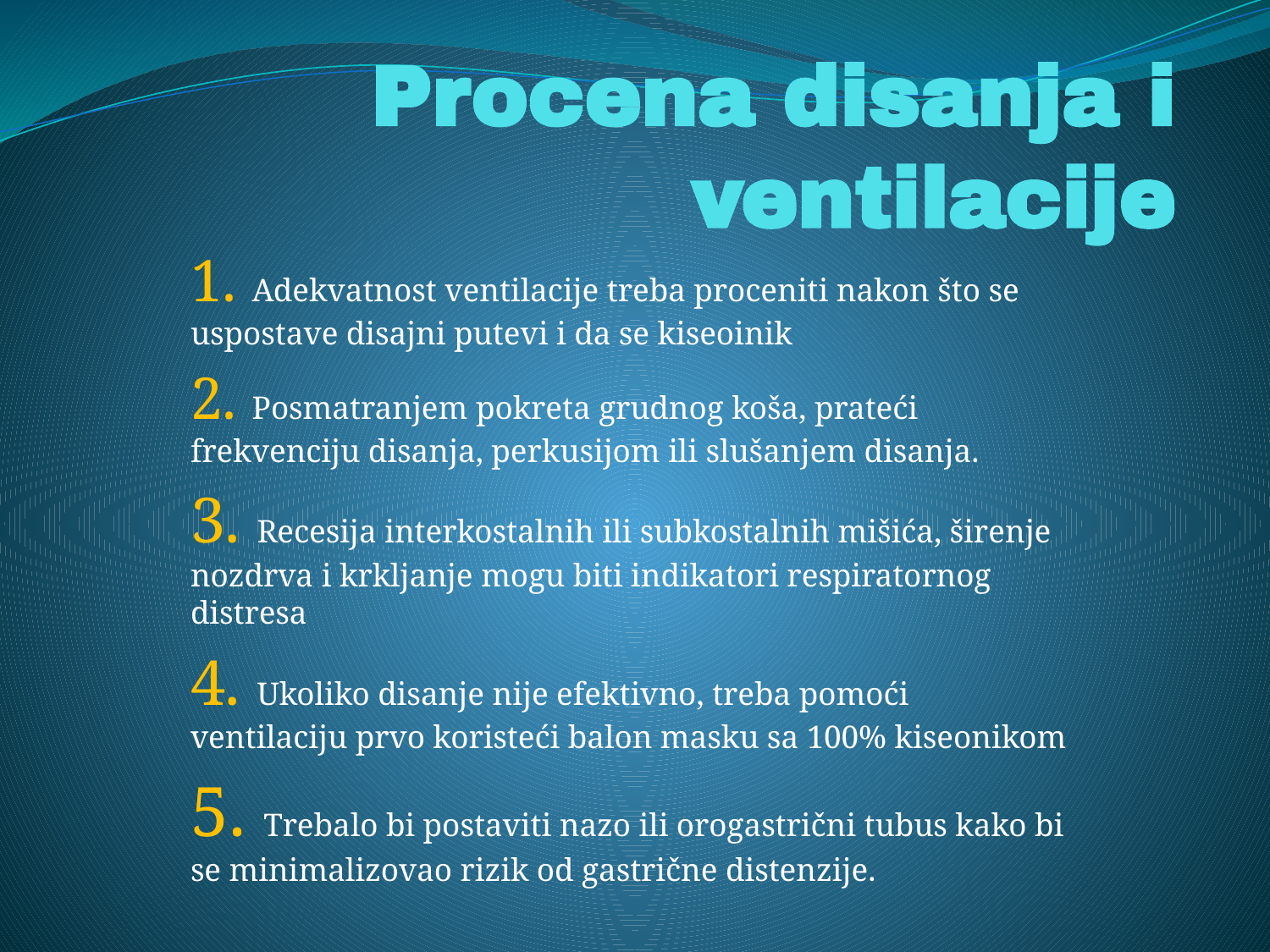

# Procena disanja i ventilacije
1. Adekvatnost ventilacije treba proceniti nakon što se uspostave disajni putevi i da se kiseoinik
2. Posmatranjem pokreta grudnog koša, prateći frekvenciju disanja, perkusijom ili slušanjem disanja.
3. Recesija interkostalnih ili subkostalnih mišića, širenje nozdrva i krkljanje mogu biti indikatori respiratornog distresa
4. Ukoliko disanje nije efektivno, treba pomoći ventilaciju prvo koristeći balon masku sa 100% kiseonikom
5. Trebalo bi postaviti nazo ili orogastrični tubus kako bi se minimalizovao rizik od gastrične distenzije.